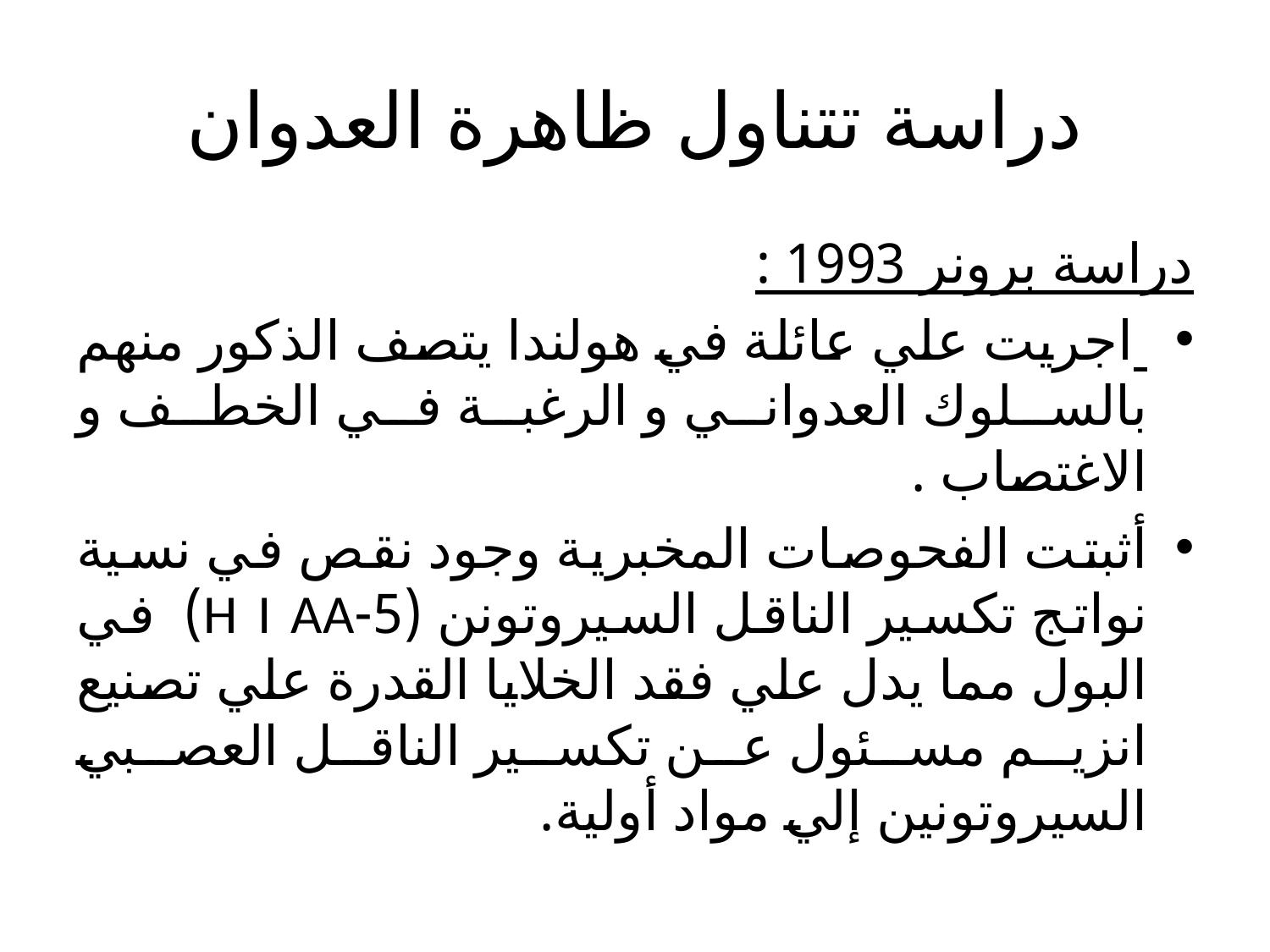

# دراسة تتناول ظاهرة العدوان
دراسة برونر 1993 :
 اجريت علي عائلة في هولندا يتصف الذكور منهم بالسلوك العدواني و الرغبة في الخطف و الاغتصاب .
أثبتت الفحوصات المخبرية وجود نقص في نسية نواتج تكسير الناقل السيروتونن (5-H I AA)  في البول مما يدل علي فقد الخلايا القدرة علي تصنيع انزيم مسئول عن تكسير الناقل العصبي السيروتونين إلي مواد أولية.